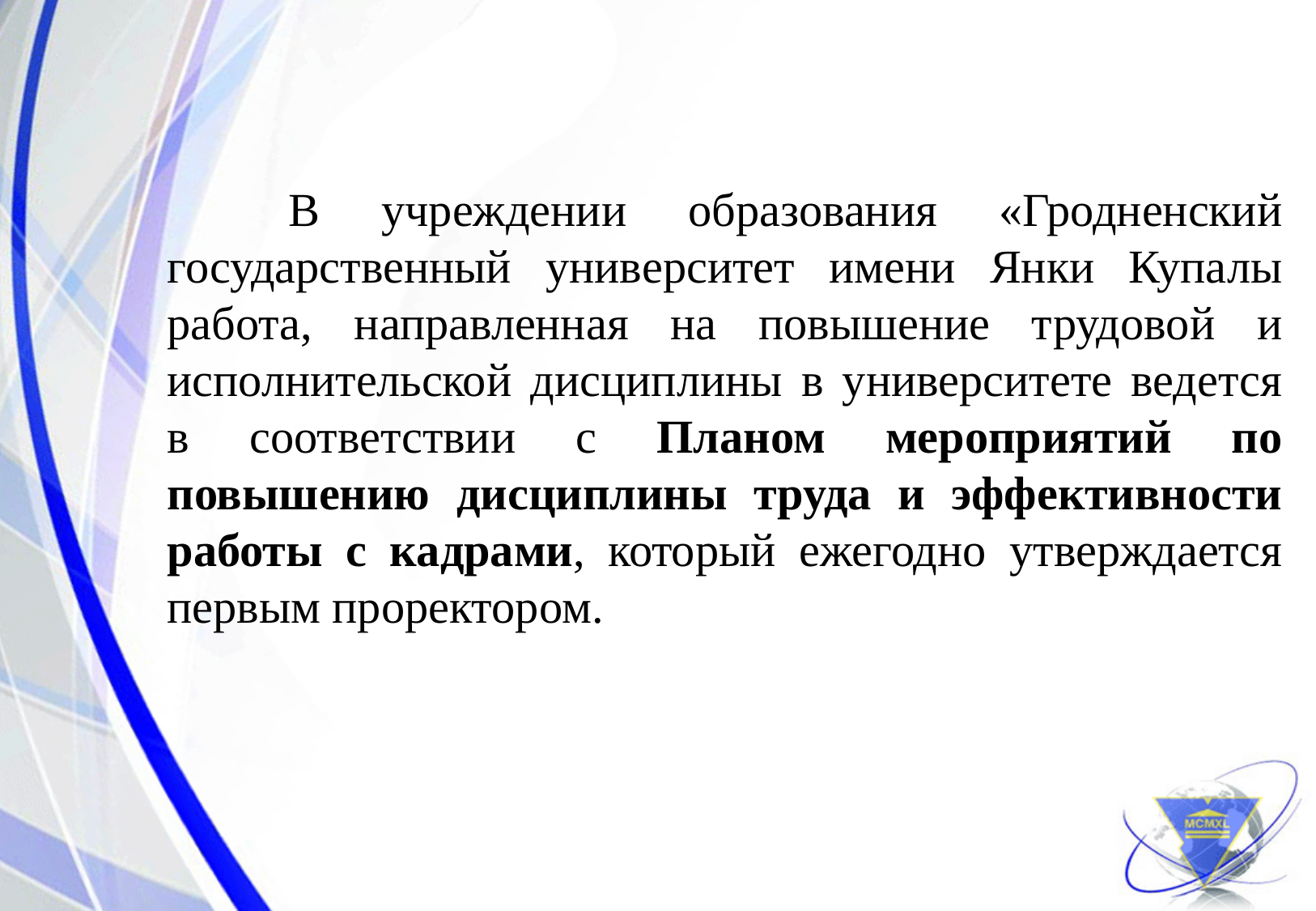

В учреждении образования «Гродненский государственный университет имени Янки Купалы работа, направленная на повышение трудовой и исполнительской дисциплины в университете ведется в соответствии с Планом мероприятий по повышению дисциплины труда и эффективности работы с кадрами, который ежегодно утверждается первым проректором.